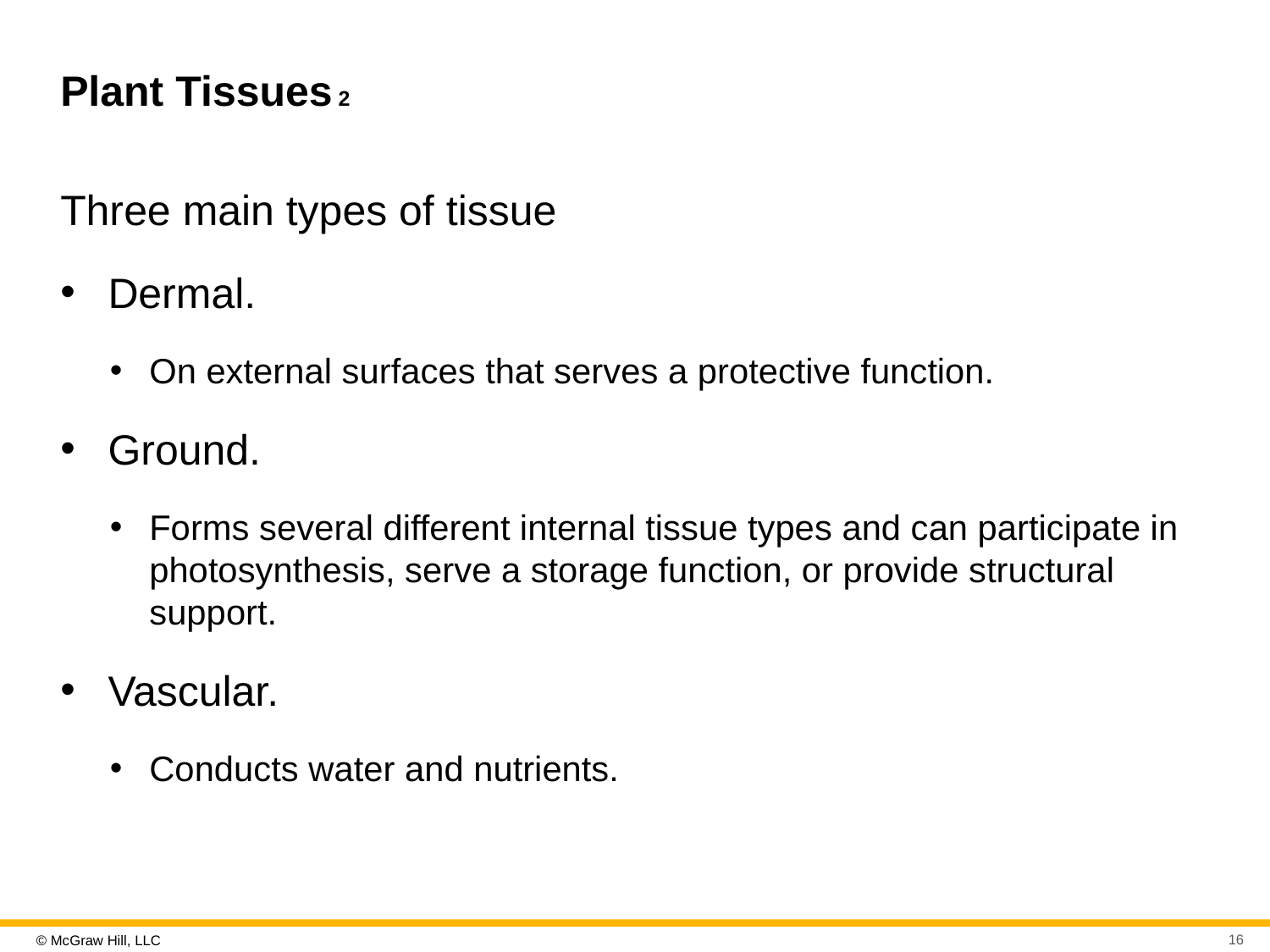

# Plant Tissues 2
Three main types of tissue
Dermal.
On external surfaces that serves a protective function.
Ground.
Forms several different internal tissue types and can participate in photosynthesis, serve a storage function, or provide structural support.
Vascular.
Conducts water and nutrients.
16